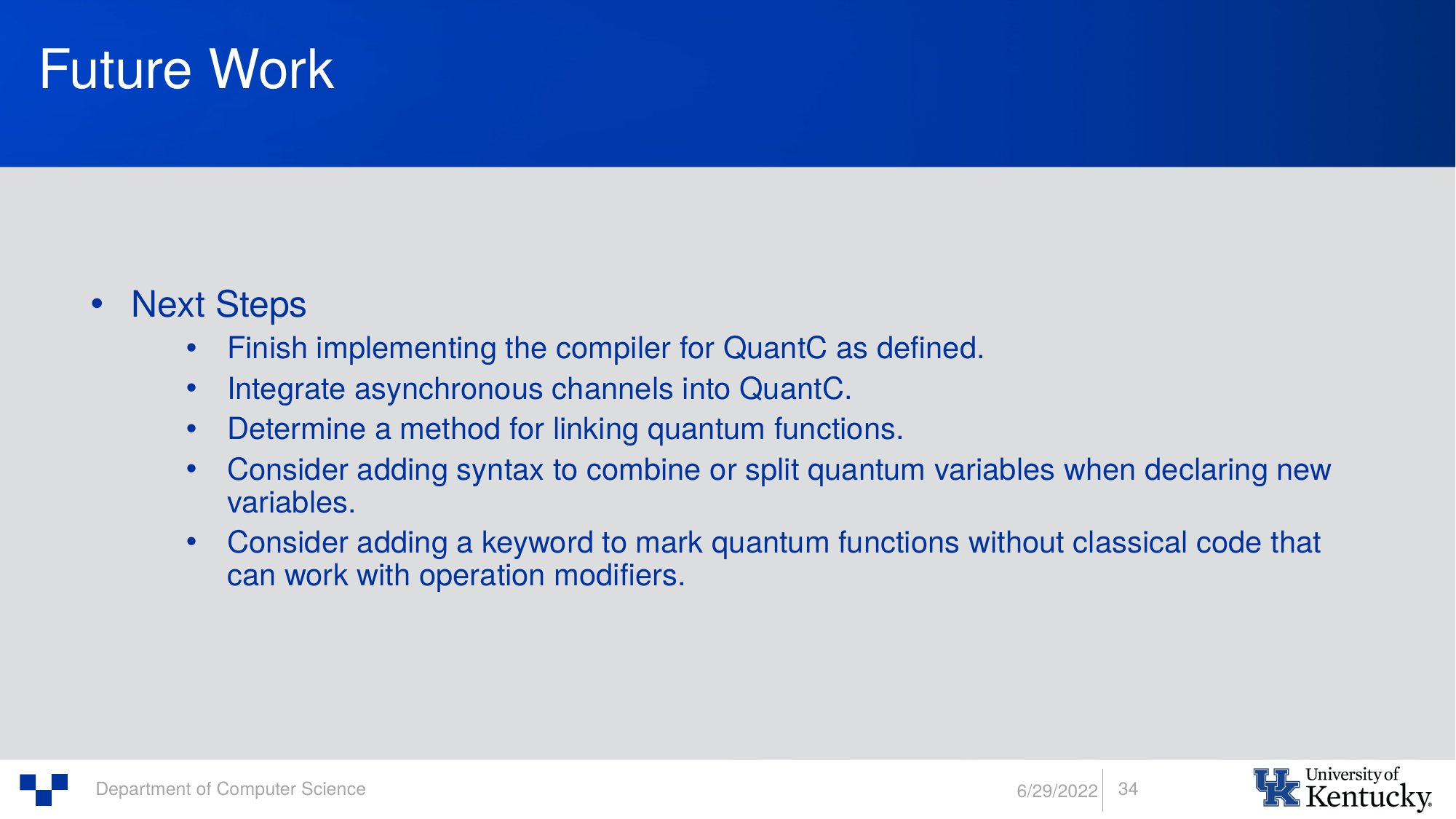

# Future Work

Next Steps
Finish implementing the compiler for QuantC as defined.
Integrate asynchronous channels into QuantC.
Determine a method for linking quantum functions.
Consider adding syntax to combine or split quantum variables when declaring new variables.
Consider adding a keyword to mark quantum functions without classical code that can work with operation modifiers.
6/29/2022
34
Department of Computer Science